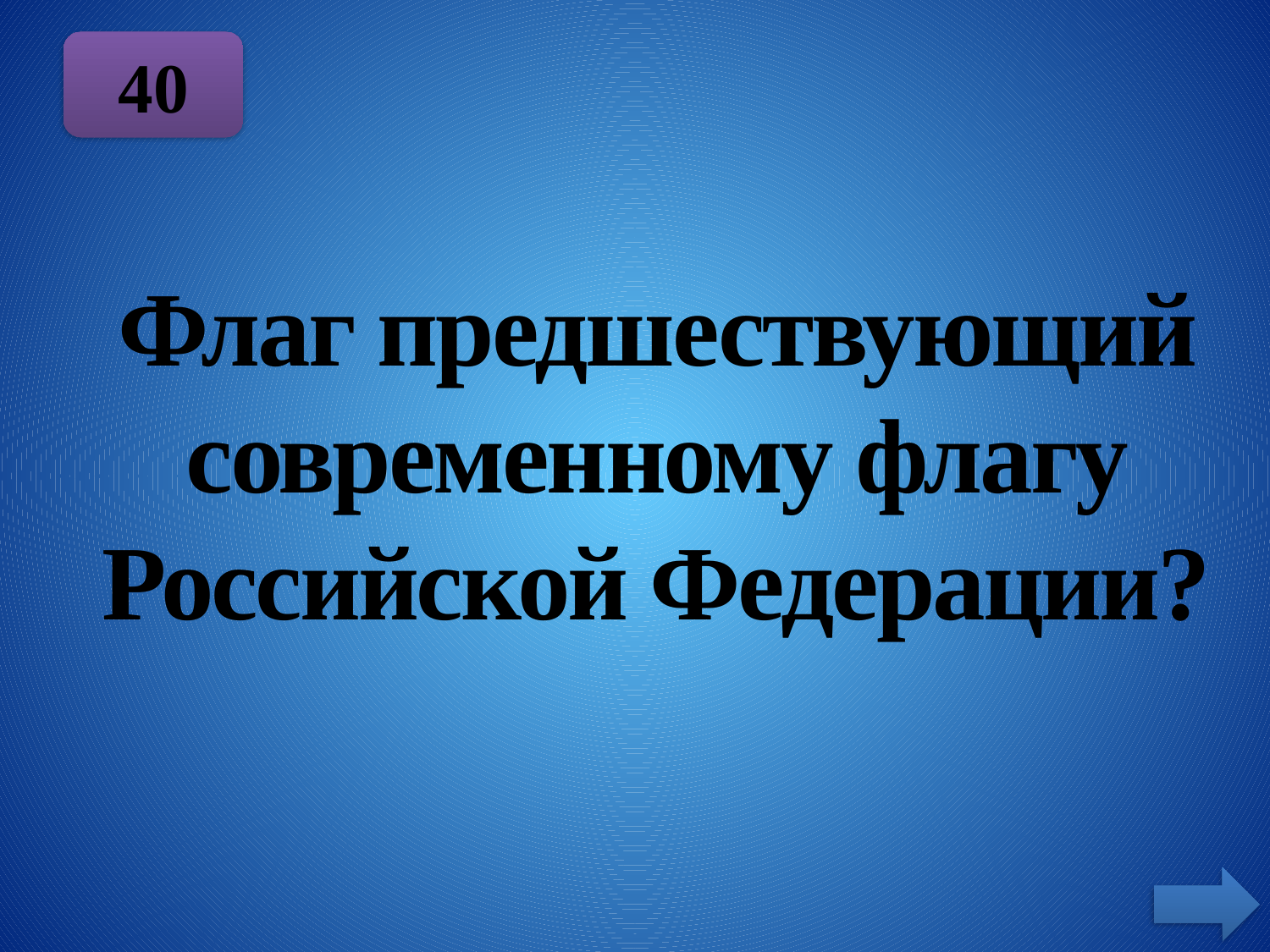

40
Флаг предшествующий современному флагу Российской Федерации?